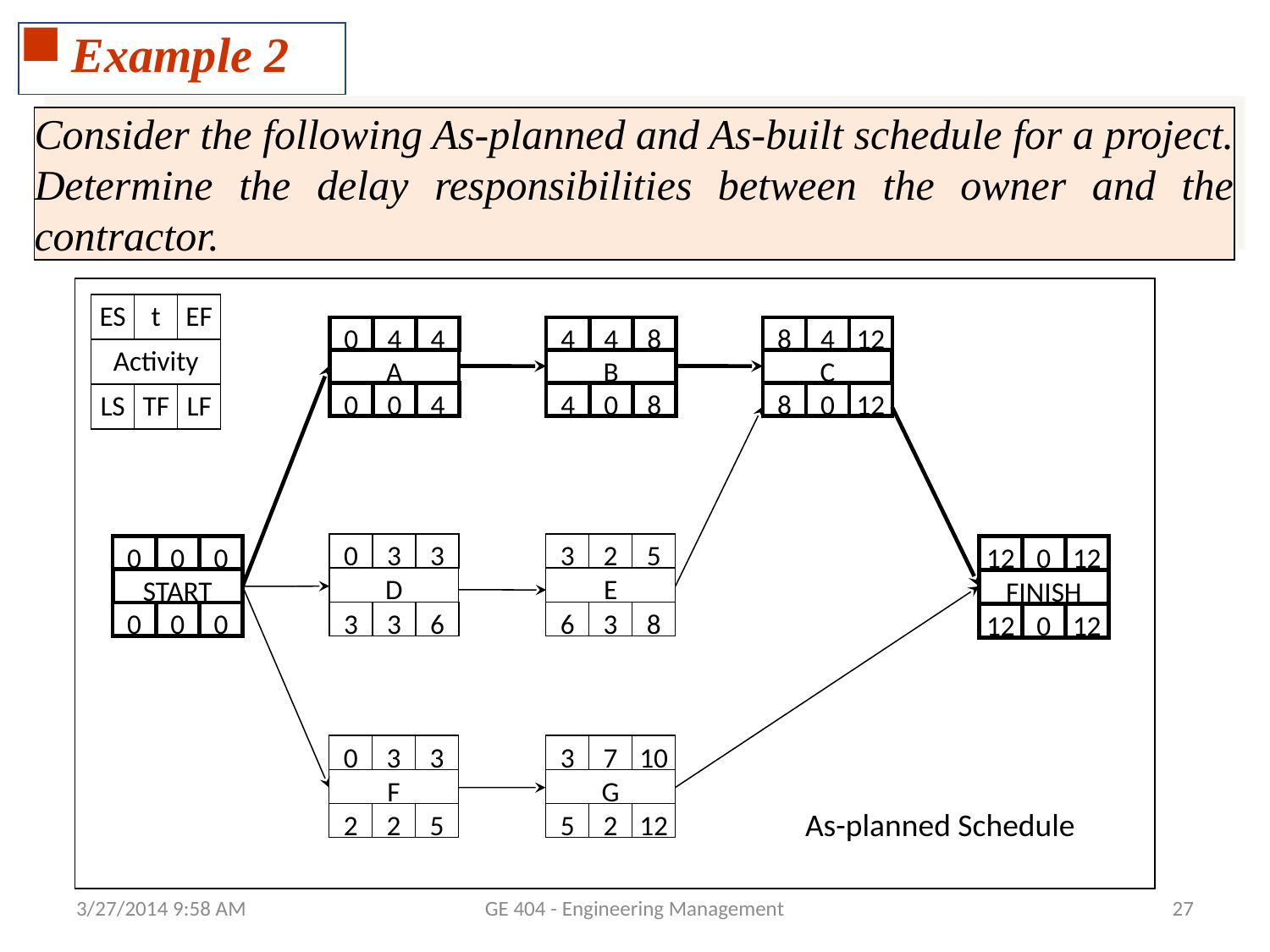

Example 2
Consider the following As-planned and As-built schedule for a project. Determine the delay responsibilities between the owner and the contractor.

ES
t
EF
Activity
LS
TF
LF
0
4
4
A
0
0
4
4
4
8
B
4
0
8
8
4
12
C
8
0
12

0
3
3
D
3
3
6
3
2
5
E
6
3
8
0
0
0
START
0
0
0
12
0
12
FINISH
12
0
12

0
3
3
F
2
2
5
3
7
10
G
5
2
12

As-planned Schedule
3/27/2014 9:58 AM
GE 404 - Engineering Management
27